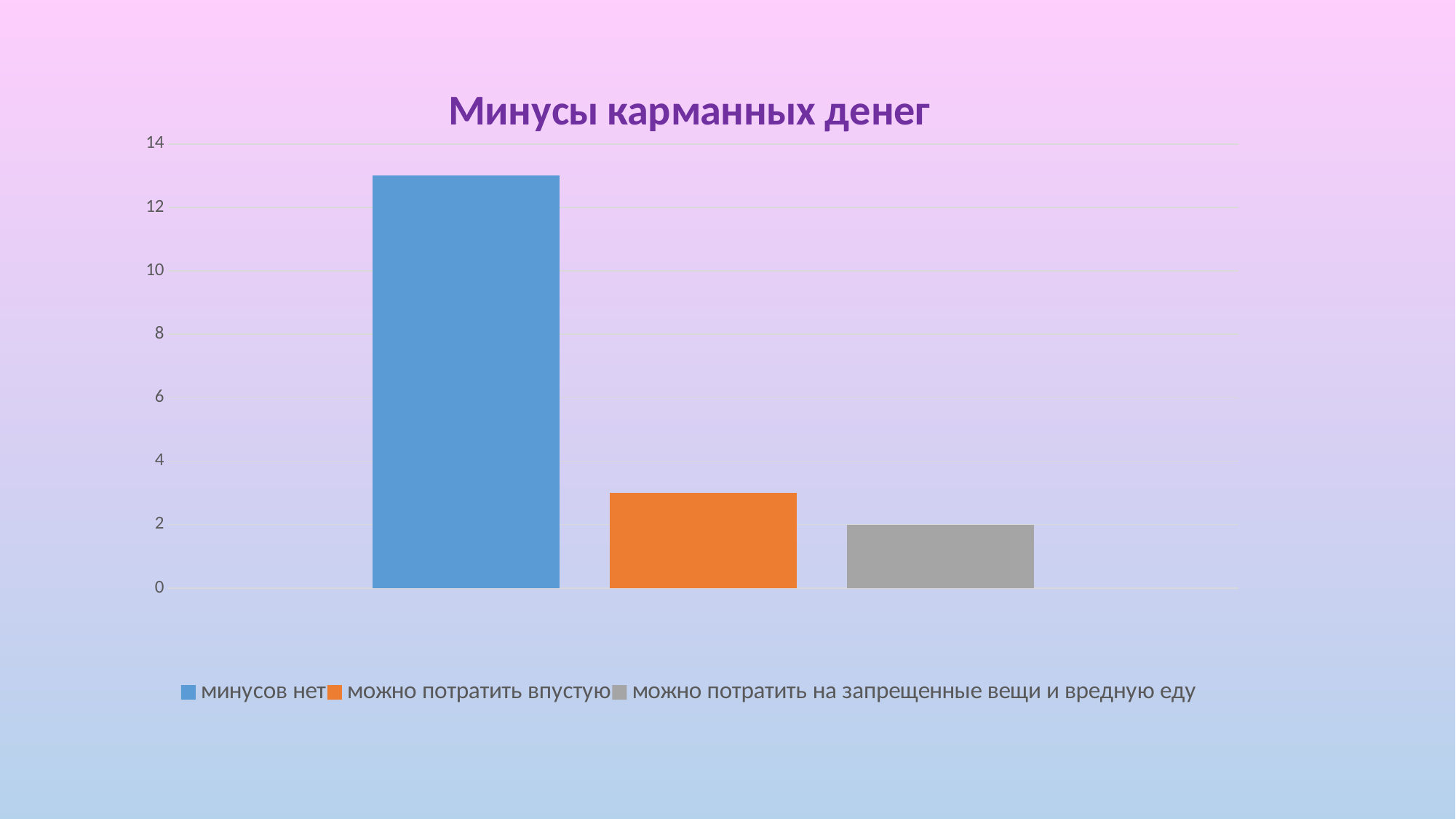

### Chart: Минусы карманных денег

| Category | минусов нет | можно потратить впустую | можно потратить на запрещенные вещи и вредную еду |
|---|---|---|---|
| Категория 1 | 13.0 | 3.0 | 2.0 |